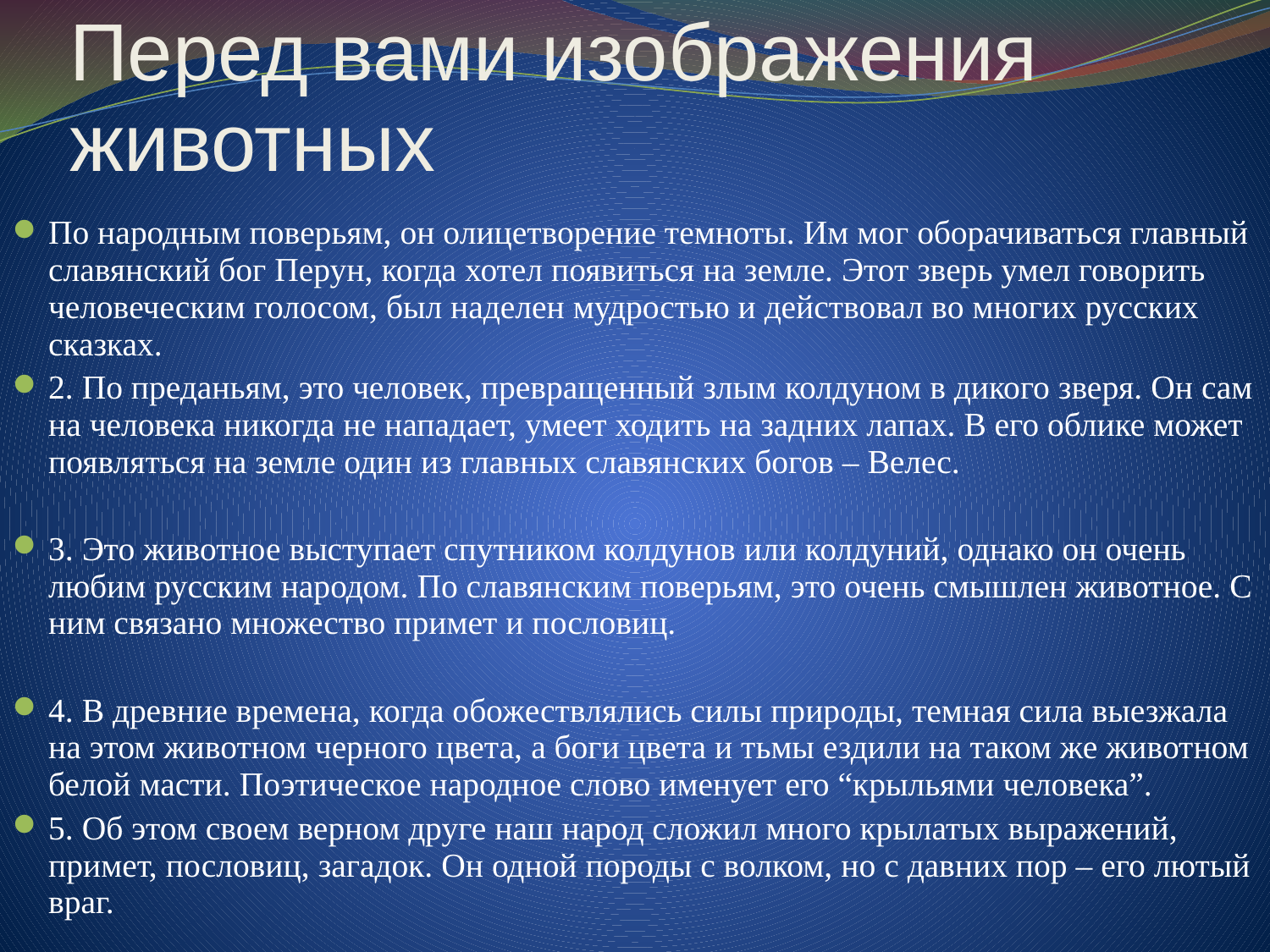

# Перед вами изображения животных
По народным поверьям, он олицетворение темноты. Им мог оборачиваться главный славянский бог Перун, когда хотел появиться на земле. Этот зверь умел говорить человеческим голосом, был наделен мудростью и действовал во многих русских сказках.
2. По преданьям, это человек, превращенный злым колдуном в дикого зверя. Он сам на человека никогда не нападает, умеет ходить на задних лапах. В его облике может появляться на земле один из главных славянских богов – Велес.

3. Это животное выступает спутником колдунов или колдуний, однако он очень любим русским народом. По славянским поверьям, это очень смышлен животное. С ним связано множество примет и пословиц.

4. В древние времена, когда обожествлялись силы природы, темная сила выезжала на этом животном черного цвета, а боги цвета и тьмы ездили на таком же животном белой масти. Поэтическое народное слово именует его “крыльями человека”.
5. Об этом своем верном друге наш народ сложил много крылатых выражений, примет, пословиц, загадок. Он одной породы с волком, но с давних пор – его лютый враг.